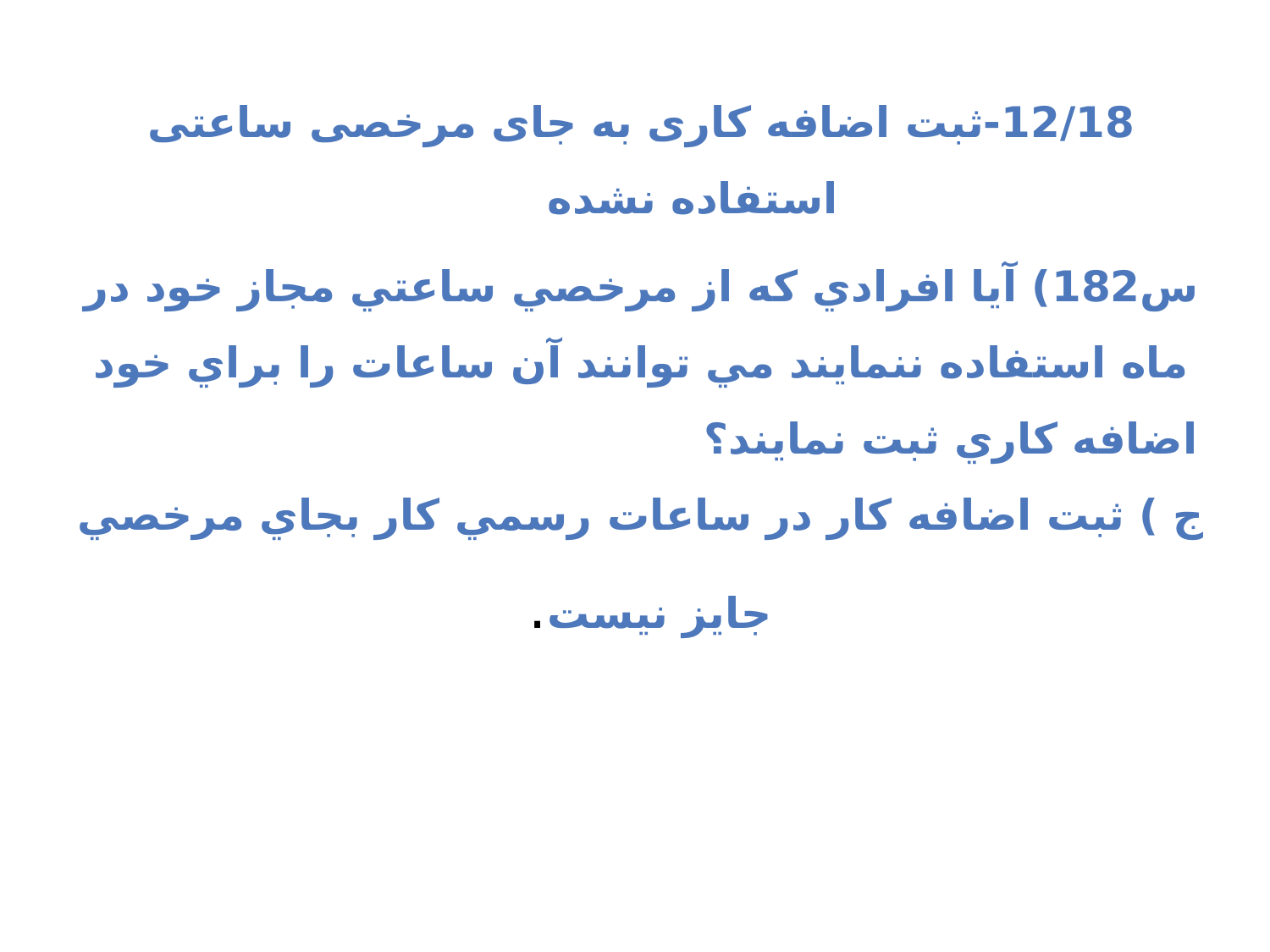

12/18-ثبت اضافه کاری به جای مرخصی ساعتی استفاده نشده
س182) آيا افرادي كه از مرخصي ساعتي مجاز خود در ماه استفاده ننمايند مي توانند آن ساعات را براي خود اضافه كاري ثبت نمايند؟                                           ج ) ثبت اضافه كار در ساعات رسمي كار بجاي مرخصي جايز نيست.